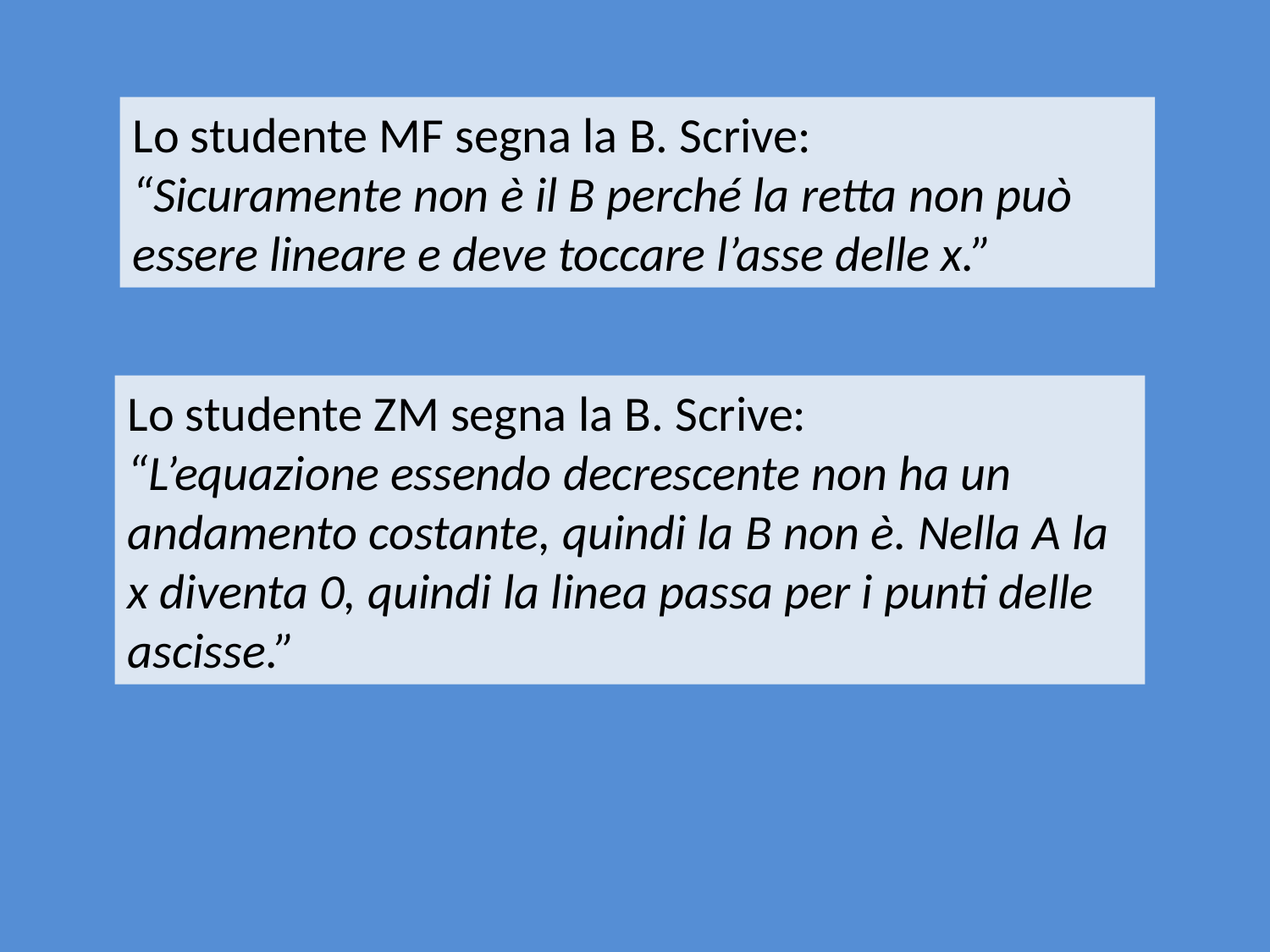

Lo studente MF segna la B. Scrive:
“Sicuramente non è il B perché la retta non può essere lineare e deve toccare l’asse delle x.”
Lo studente ZM segna la B. Scrive:
“L’equazione essendo decrescente non ha un andamento costante, quindi la B non è. Nella A la x diventa 0, quindi la linea passa per i punti delle ascisse.”